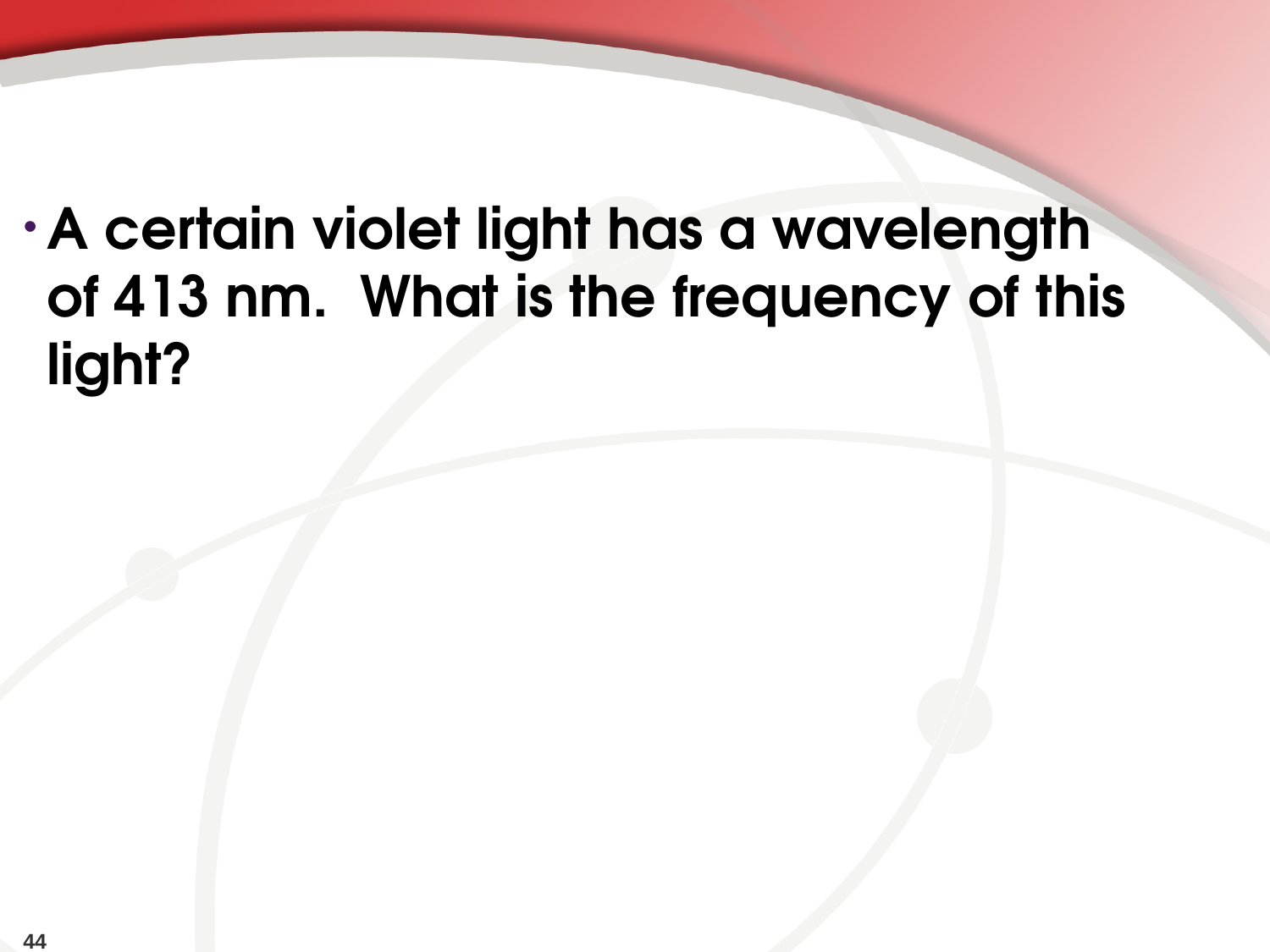

#
A certain violet light has a wavelength of 413 nm.  What is the frequency of this light?
44